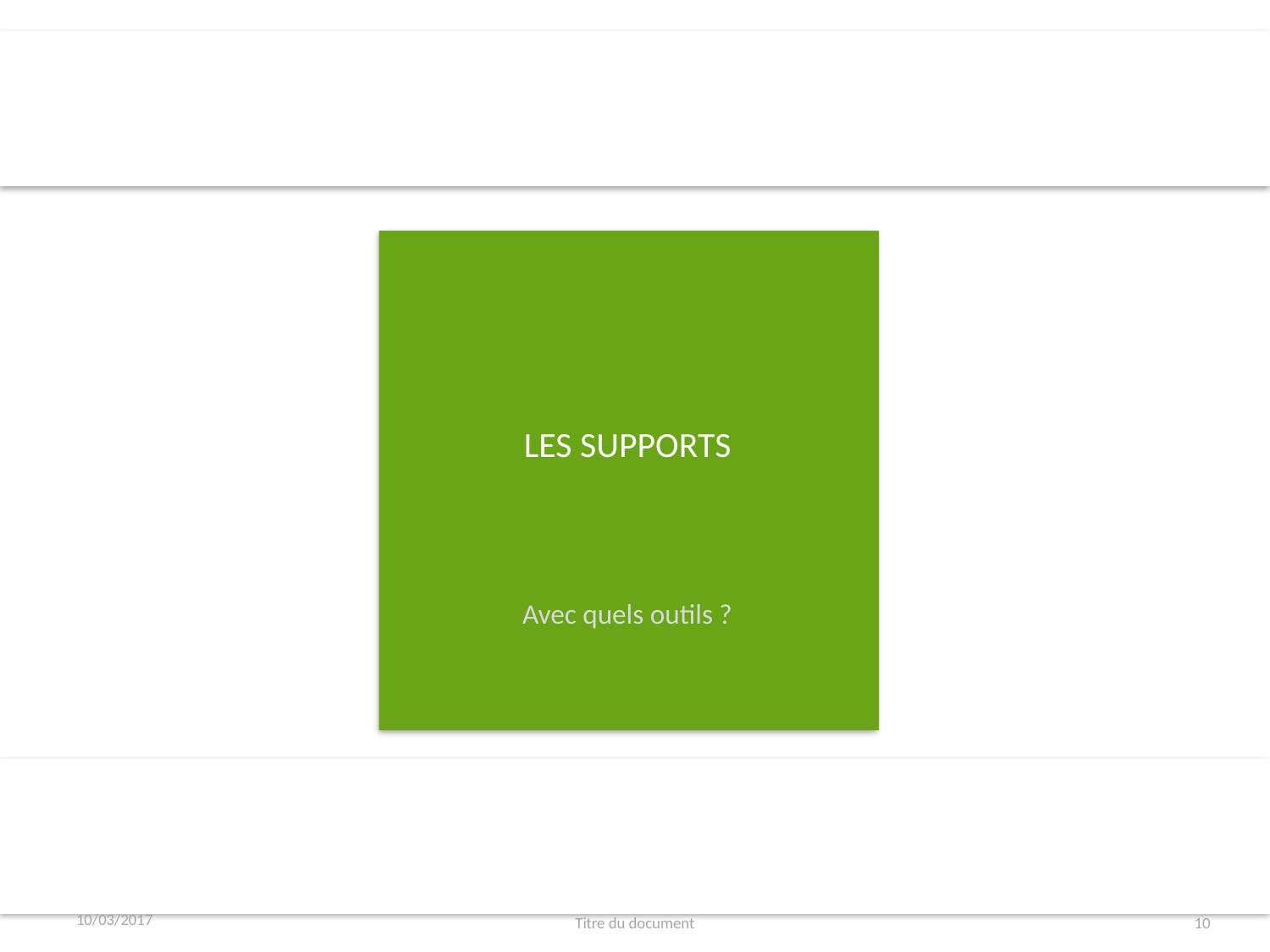

# Les supports
Avec quels outils ?
10/03/2017
Titre du document
10